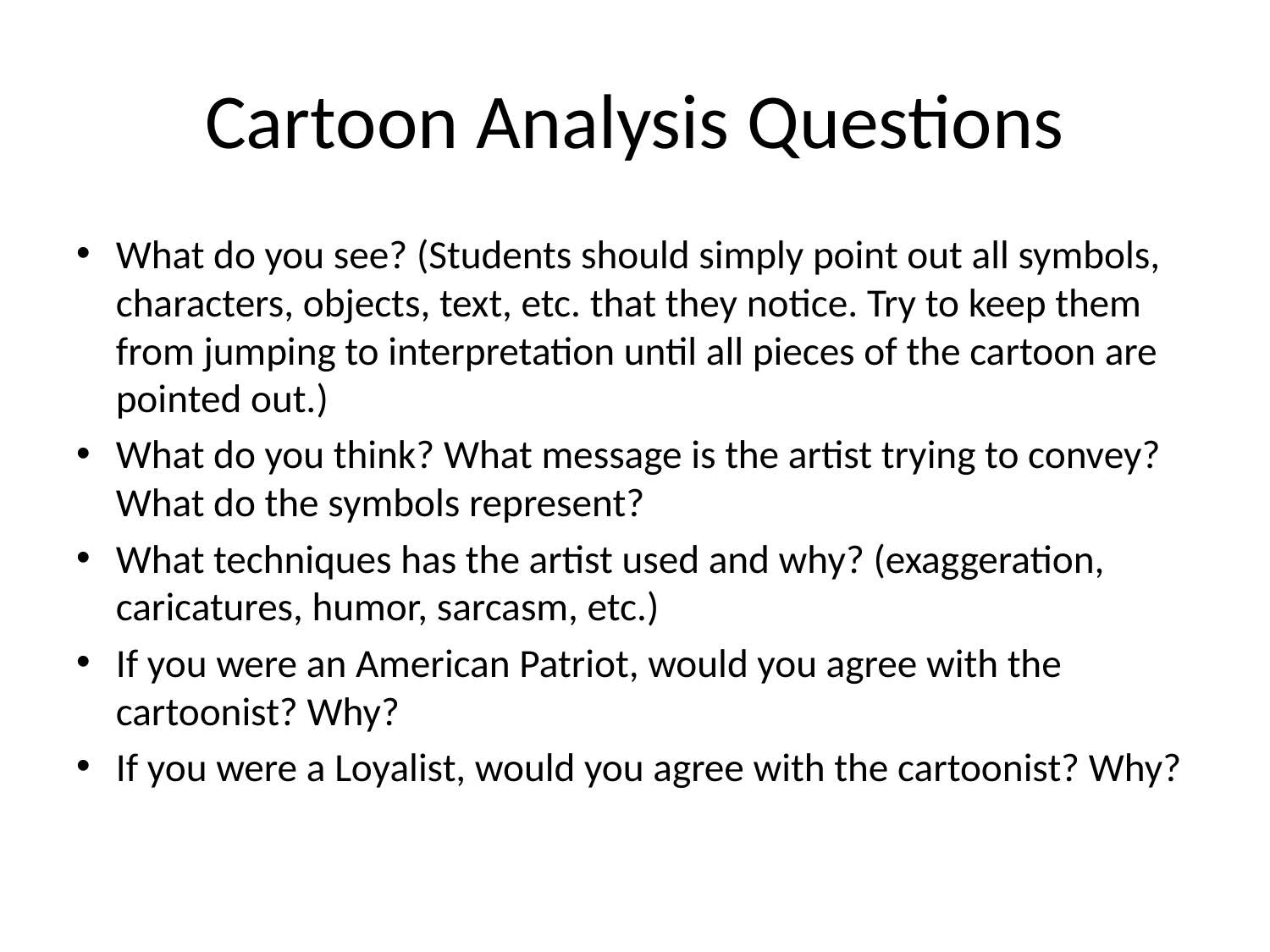

# Cartoon Analysis Questions
What do you see? (Students should simply point out all symbols, characters, objects, text, etc. that they notice. Try to keep them from jumping to interpretation until all pieces of the cartoon are pointed out.)
What do you think? What message is the artist trying to convey? What do the symbols represent?
What techniques has the artist used and why? (exaggeration, caricatures, humor, sarcasm, etc.)
If you were an American Patriot, would you agree with the cartoonist? Why?
If you were a Loyalist, would you agree with the cartoonist? Why?